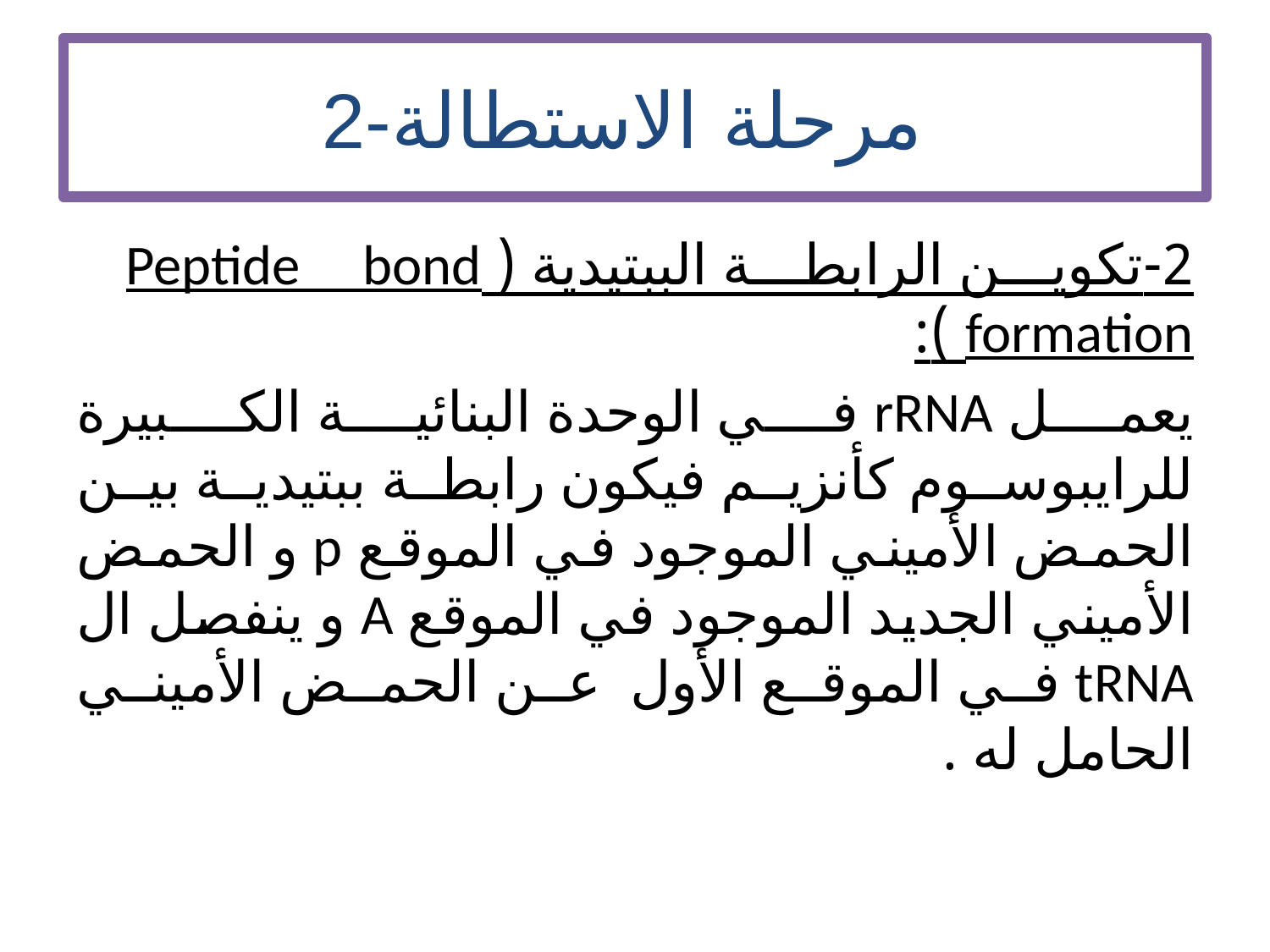

# 2-مرحلة الاستطالة
2-تكوين الرابطة الببتيدية ( Peptide bond formation ):
يعمل rRNA في الوحدة البنائية الكبيرة للرايبوسوم كأنزيم فيكون رابطة ببتيدية بين الحمض الأميني الموجود في الموقع p و الحمض الأميني الجديد الموجود في الموقع A و ينفصل ال tRNA في الموقع الأول  عن الحمض الأميني الحامل له .